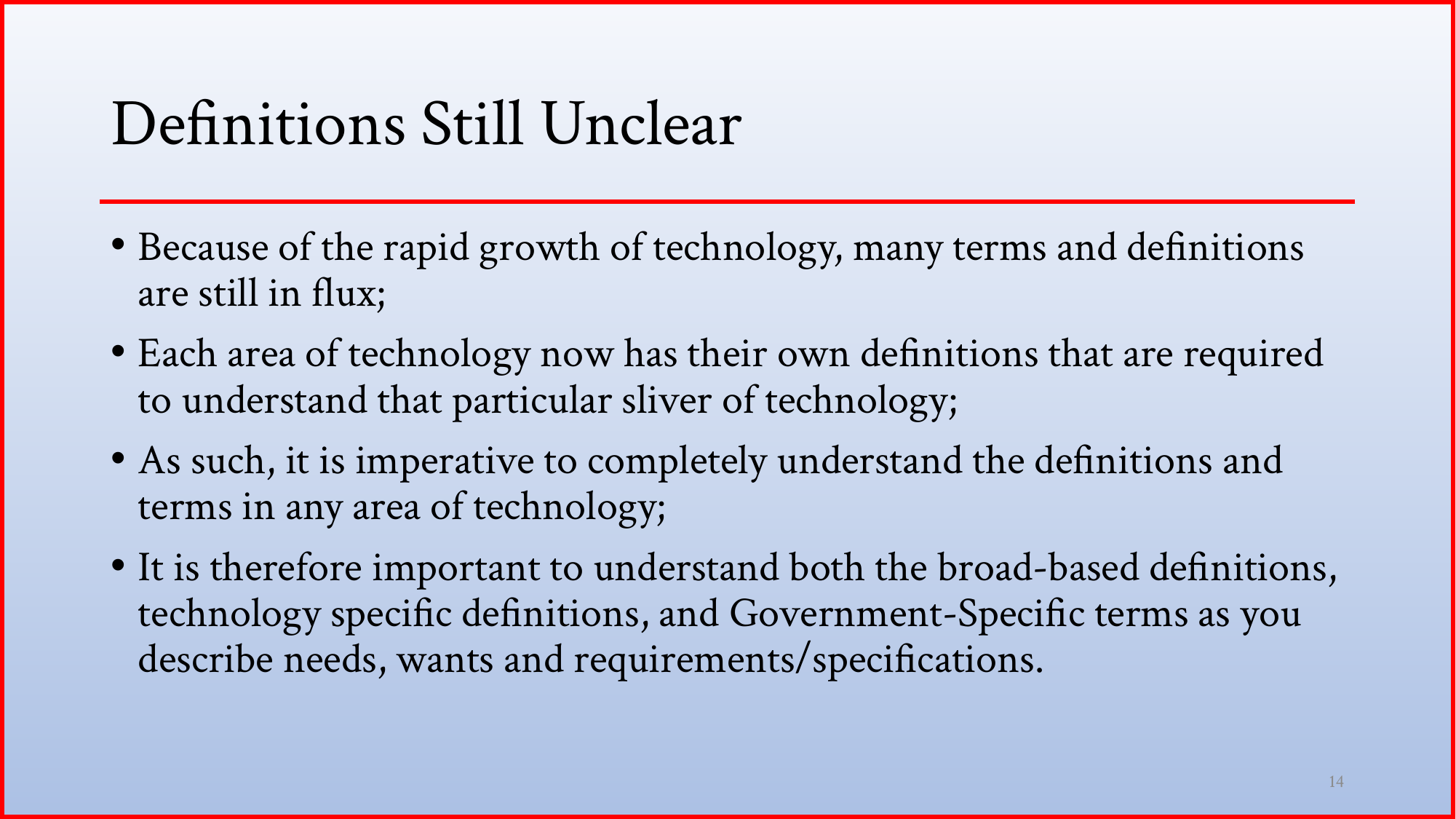

# Definitions Still Unclear
Because of the rapid growth of technology, many terms and definitions are still in flux;
Each area of technology now has their own definitions that are required to understand that particular sliver of technology;
As such, it is imperative to completely understand the definitions and terms in any area of technology;
It is therefore important to understand both the broad-based definitions, technology specific definitions, and Government-Specific terms as you describe needs, wants and requirements/specifications.
14